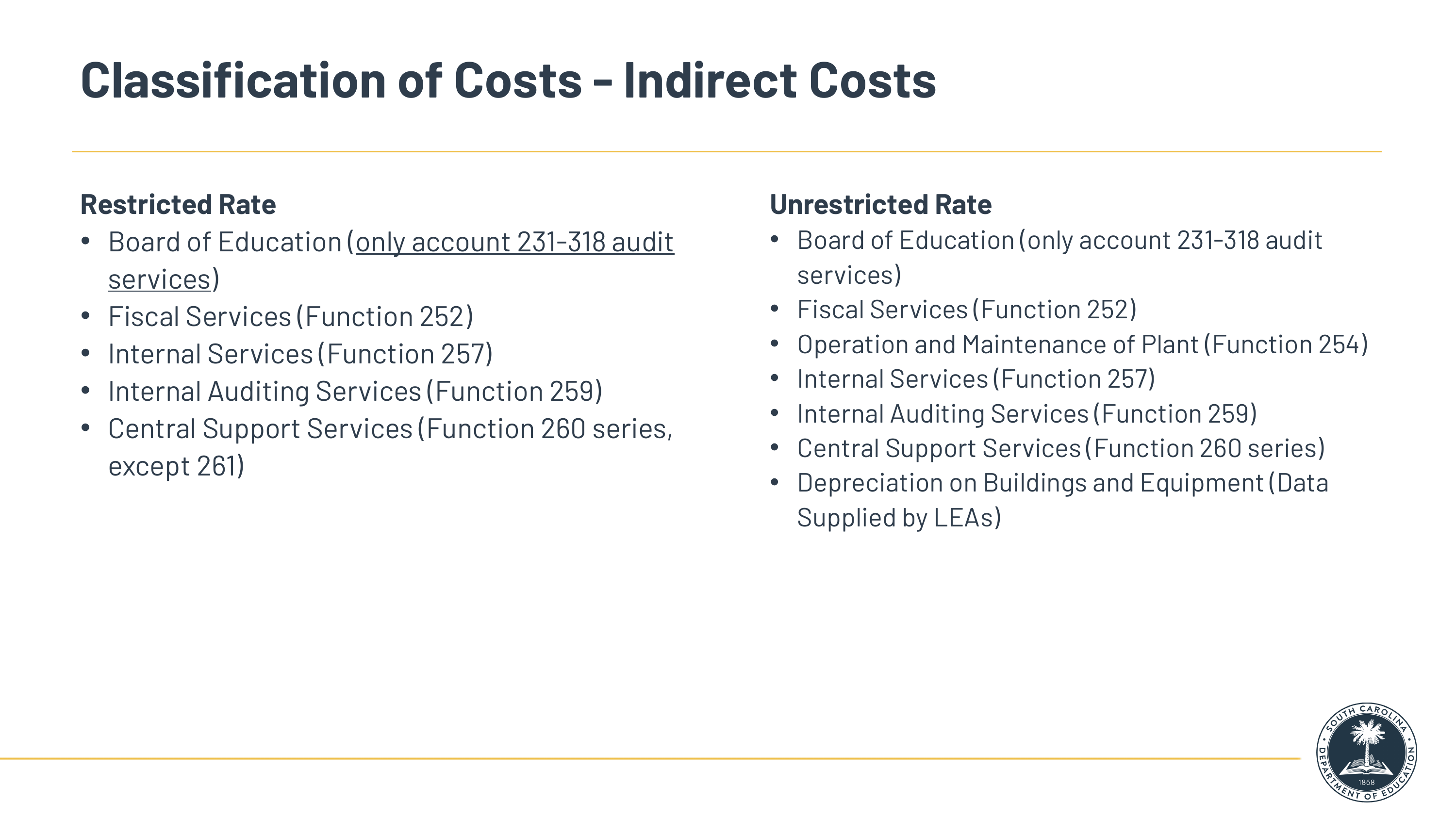

# Classification of Costs - Indirect Costs
Restricted Rate
Board of Education (only account 231-318 audit services)
Fiscal Services (Function 252)
Internal Services (Function 257)
Internal Auditing Services (Function 259)
Central Support Services (Function 260 series, except 261)

Unrestricted Rate
Board of Education (only account 231-318 audit services)
Fiscal Services (Function 252)
Operation and Maintenance of Plant (Function 254)
Internal Services (Function 257)
Internal Auditing Services (Function 259)
Central Support Services (Function 260 series)
Depreciation on Buildings and Equipment (Data Supplied by LEAs)